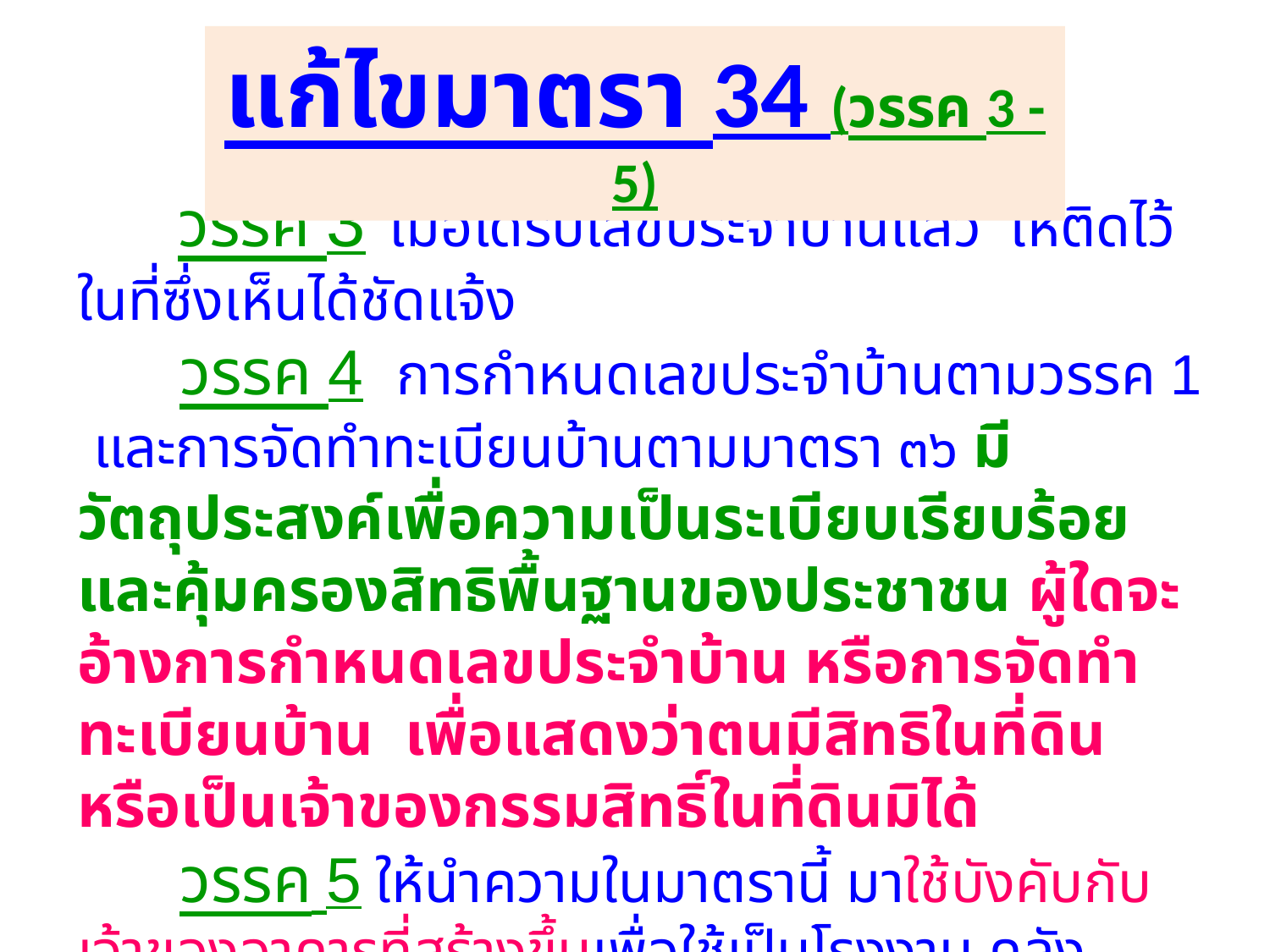

แก้ไขมาตรา 34 (วรรค 3 - 5)
     วรรค 3 เมื่อได้รับเลขประจำบ้านแล้ว  ให้ติดไว้ในที่ซึ่งเห็นได้ชัดแจ้ง
       วรรค 4  การกำหนดเลขประจำบ้านตามวรรค 1  และการจัดทำทะเบียนบ้านตามมาตรา ๓๖ มีวัตถุประสงค์เพื่อความเป็นระเบียบเรียบร้อยและคุ้มครองสิทธิพื้นฐานของประชาชน ผู้ใดจะอ้างการกำหนดเลขประจำบ้าน หรือการจัดทำทะเบียนบ้าน  เพื่อแสดงว่าตนมีสิทธิในที่ดินหรือเป็นเจ้าของกรรมสิทธิ์ในที่ดินมิได้
       วรรค 5 ให้นำความในมาตรานี้ มาใช้บังคับกับเจ้าของอาคารที่สร้างขึ้นเพื่อใช้เป็นโรงงาน คลังสินค้า หรือเพื่อประโยชน์อย่างอื่น อันมิใช่เพื่อเป็นที่อยู่อาศัยตามที่กำหนดในกฎกระทรวงด้วยโดยอนุโลม”